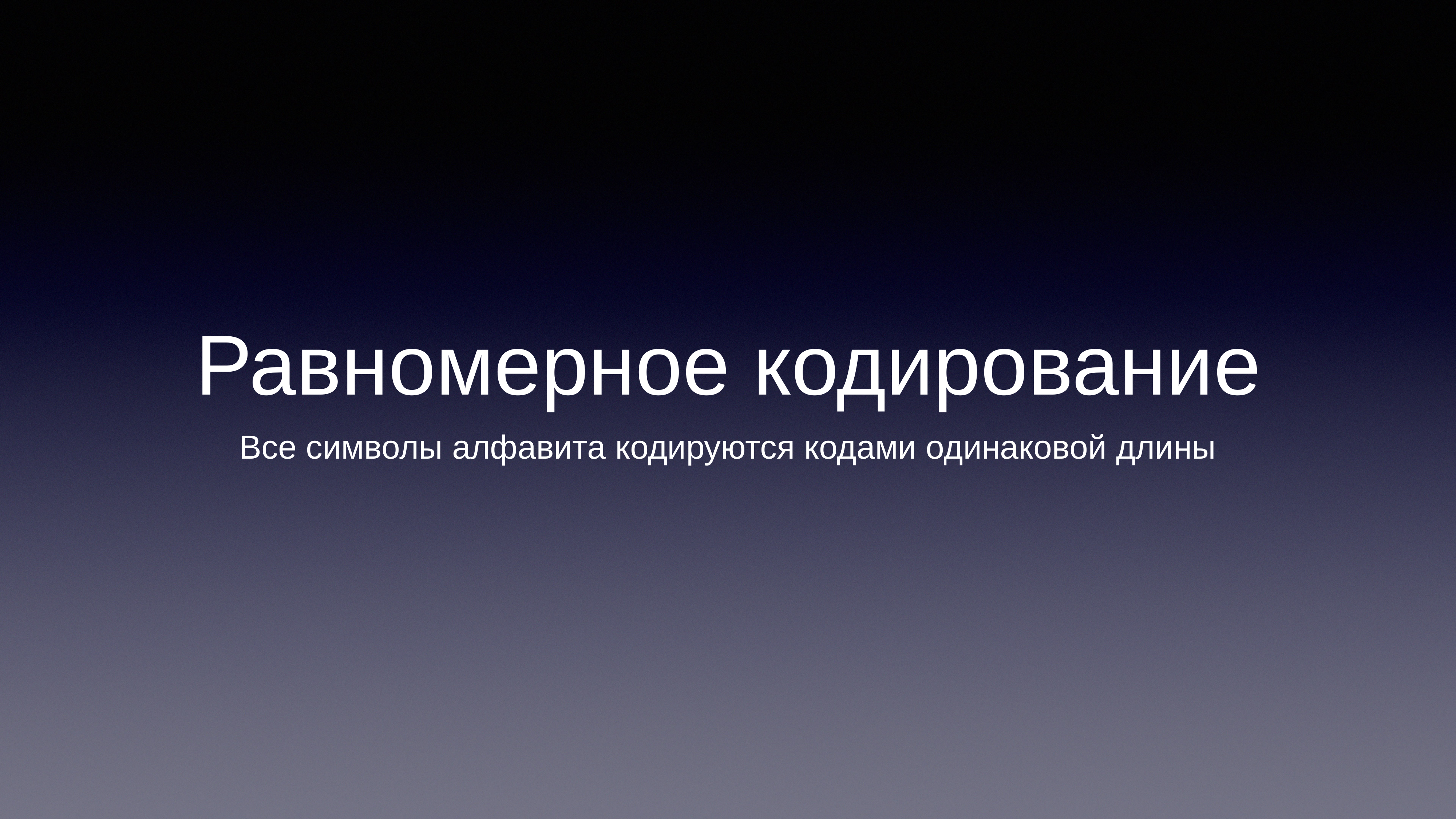

# Равномерное кодирование
Все символы алфавита кодируются кодами одинаковой длины